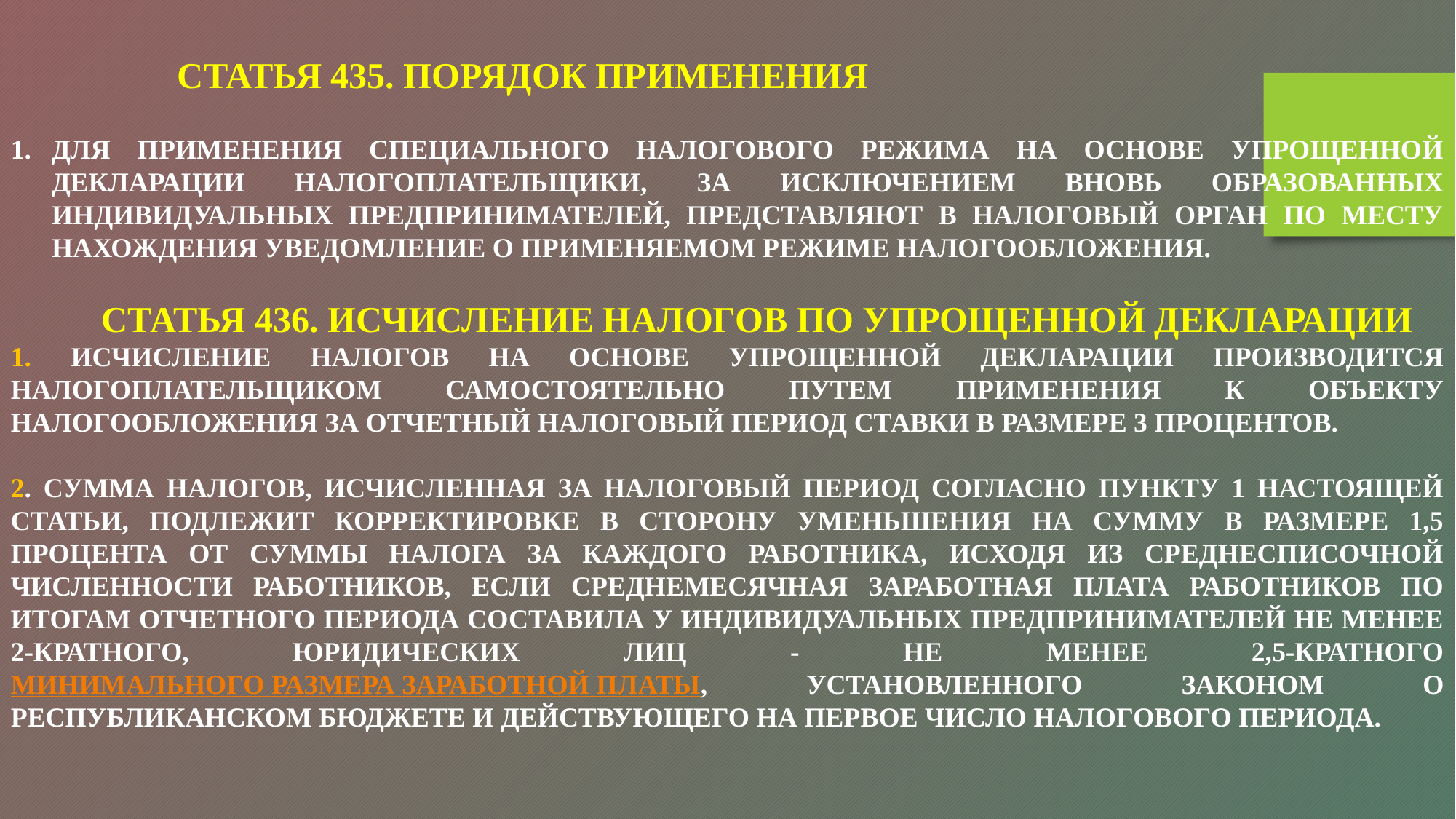

СТАТЬЯ 435. ПОРЯДОК ПРИМЕНЕНИЯ

ДЛЯ ПРИМЕНЕНИЯ СПЕЦИАЛЬНОГО НАЛОГОВОГО РЕЖИМА НА ОСНОВЕ УПРОЩЕННОЙ ДЕКЛАРАЦИИ НАЛОГОПЛАТЕЛЬЩИКИ, ЗА ИСКЛЮЧЕНИЕМ ВНОВЬ ОБРАЗОВАННЫХ ИНДИВИДУАЛЬНЫХ ПРЕДПРИНИМАТЕЛЕЙ, ПРЕДСТАВЛЯЮТ В НАЛОГОВЫЙ ОРГАН ПО МЕСТУ НАХОЖДЕНИЯ УВЕДОМЛЕНИЕ О ПРИМЕНЯЕМОМ РЕЖИМЕ НАЛОГООБЛОЖЕНИЯ.

          СТАТЬЯ 436. ИСЧИСЛЕНИЕ НАЛОГОВ ПО УПРОЩЕННОЙ ДЕКЛАРАЦИИ
1. ИСЧИСЛЕНИЕ НАЛОГОВ НА ОСНОВЕ УПРОЩЕННОЙ ДЕКЛАРАЦИИ ПРОИЗВОДИТСЯ НАЛОГОПЛАТЕЛЬЩИКОМ САМОСТОЯТЕЛЬНО ПУТЕМ ПРИМЕНЕНИЯ К ОБЪЕКТУ НАЛОГООБЛОЖЕНИЯ ЗА ОТЧЕТНЫЙ НАЛОГОВЫЙ ПЕРИОД СТАВКИ В РАЗМЕРЕ 3 ПРОЦЕНТОВ.

2. СУММА НАЛОГОВ, ИСЧИСЛЕННАЯ ЗА НАЛОГОВЫЙ ПЕРИОД СОГЛАСНО ПУНКТУ 1 НАСТОЯЩЕЙ СТАТЬИ, ПОДЛЕЖИТ КОРРЕКТИРОВКЕ В СТОРОНУ УМЕНЬШЕНИЯ НА СУММУ В РАЗМЕРЕ 1,5 ПРОЦЕНТА ОТ СУММЫ НАЛОГА ЗА КАЖДОГО РАБОТНИКА, ИСХОДЯ ИЗ СРЕДНЕСПИСОЧНОЙ ЧИСЛЕННОСТИ РАБОТНИКОВ, ЕСЛИ СРЕДНЕМЕСЯЧНАЯ ЗАРАБОТНАЯ ПЛАТА РАБОТНИКОВ ПО ИТОГАМ ОТЧЕТНОГО ПЕРИОДА СОСТАВИЛА У ИНДИВИДУАЛЬНЫХ ПРЕДПРИНИМАТЕЛЕЙ НЕ МЕНЕЕ 2-КРАТНОГО, ЮРИДИЧЕСКИХ ЛИЦ - НЕ МЕНЕЕ 2,5-КРАТНОГО МИНИМАЛЬНОГО РАЗМЕРА ЗАРАБОТНОЙ ПЛАТЫ, УСТАНОВЛЕННОГО ЗАКОНОМ О РЕСПУБЛИКАНСКОМ БЮДЖЕТЕ И ДЕЙСТВУЮЩЕГО НА ПЕРВОЕ ЧИСЛО НАЛОГОВОГО ПЕРИОДА.